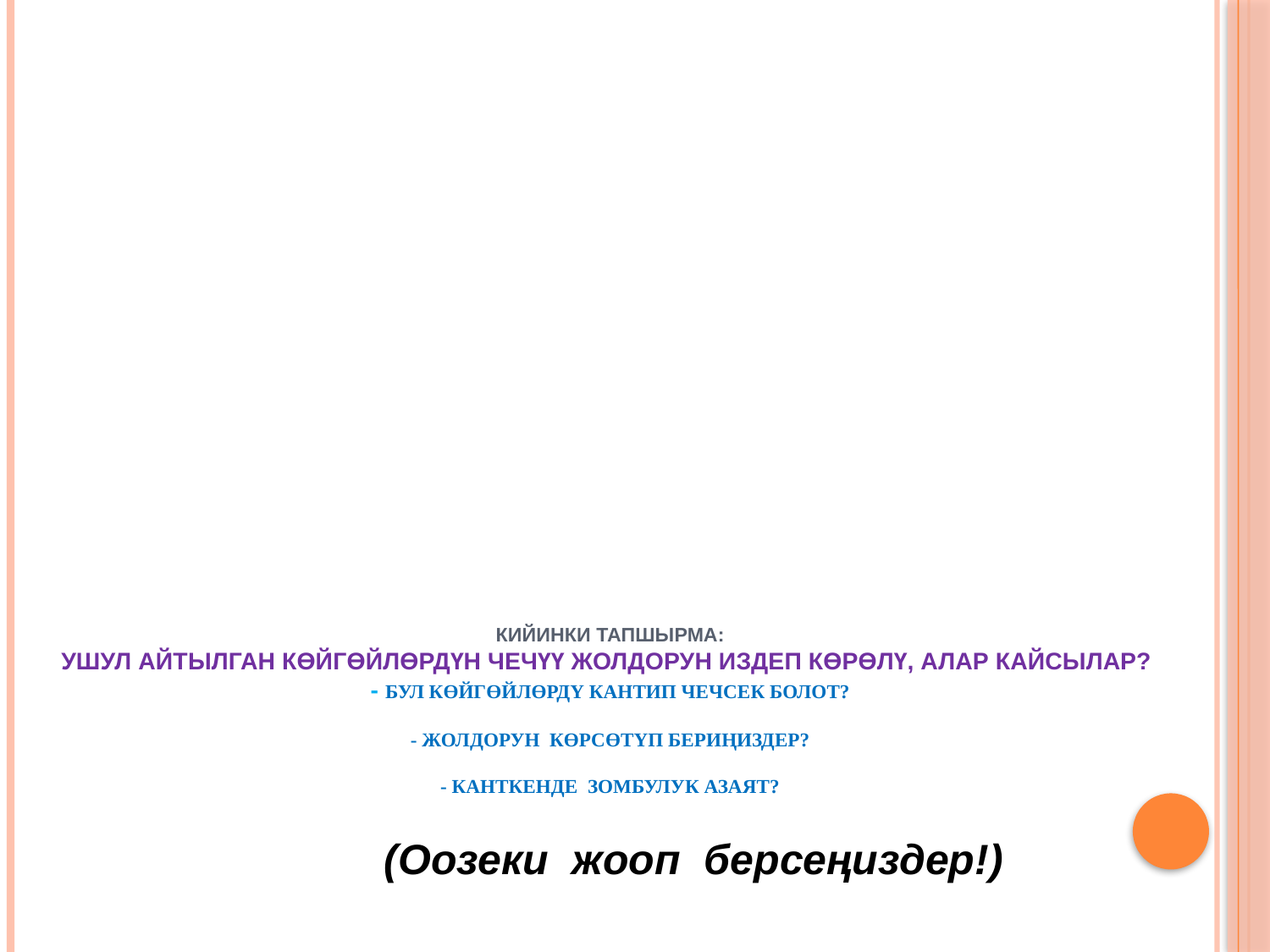

Кийинки тапшырма:
ушул айтылган көйгөйлөрдүн чечүү жолдорун издеп көрөлү, алар кайсылар?
- Бул көйгөйлөрдү кантип чечсек болот?
- Жолдорун  көрсөтүп бериңиздер?
- Канткенде  зомбулук азаят?
 (Оозеки  жооп  берсеңиздер!)